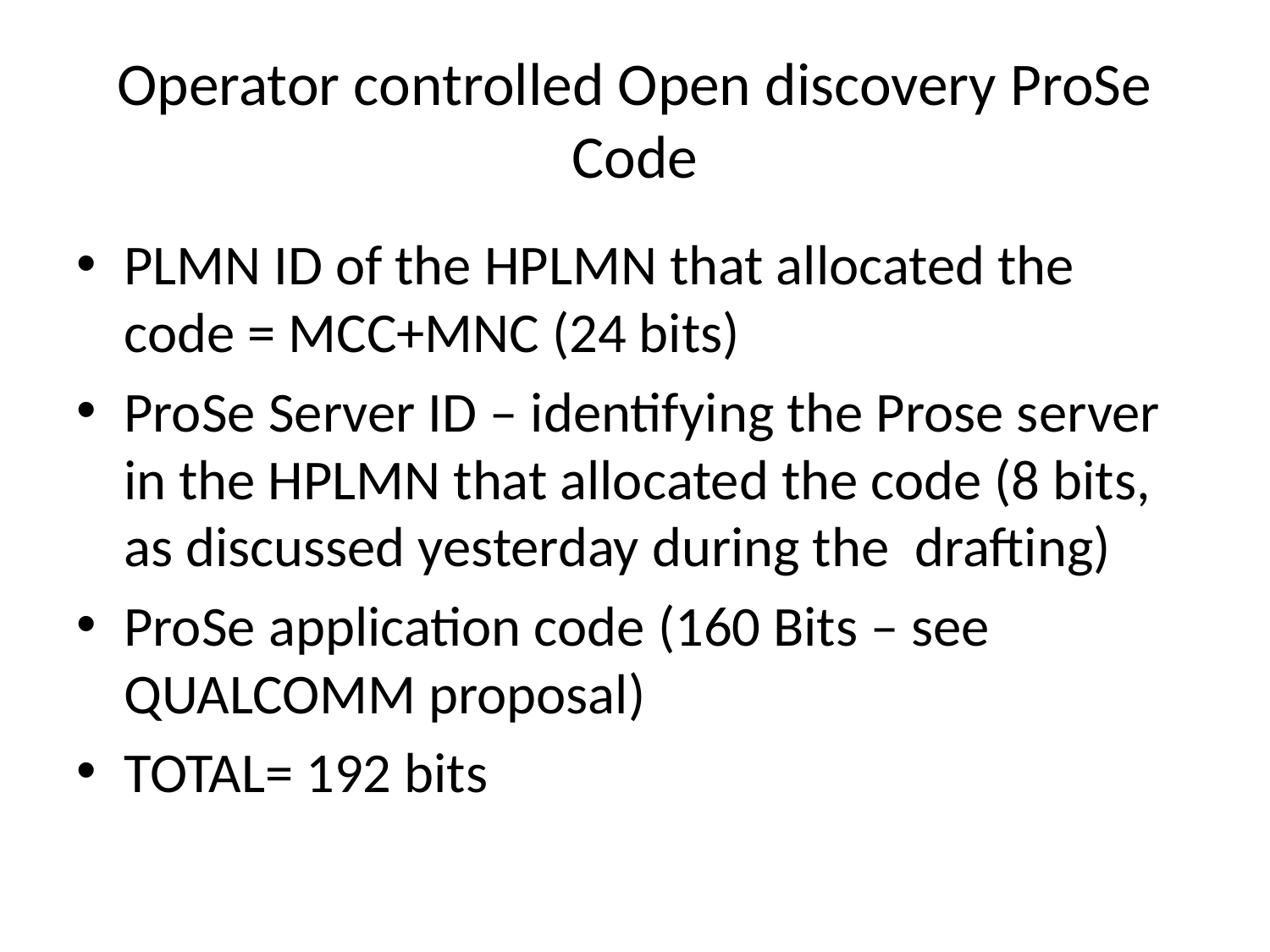

# Operator controlled Open discovery ProSe Code
PLMN ID of the HPLMN that allocated the code = MCC+MNC (24 bits)
ProSe Server ID – identifying the Prose server in the HPLMN that allocated the code (8 bits, as discussed yesterday during the  drafting)
ProSe application code (160 Bits – see QUALCOMM proposal)
TOTAL= 192 bits